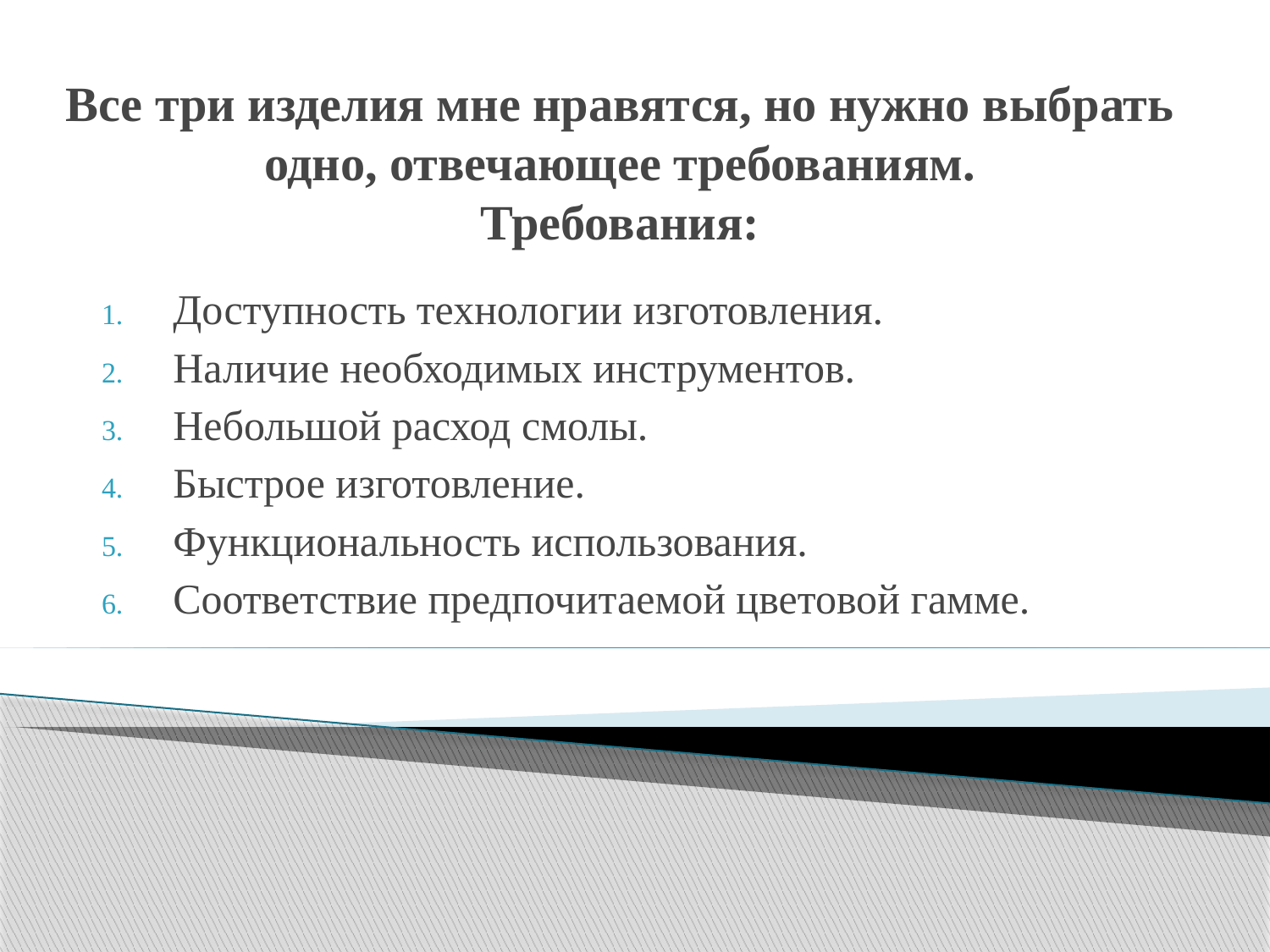

# Все три изделия мне нравятся, но нужно выбрать одно, отвечающее требованиям. Требования:
Доступность технологии изготовления.
Наличие необходимых инструментов.
Небольшой расход смолы.
Быстрое изготовление.
Функциональность использования.
Соответствие предпочитаемой цветовой гамме.